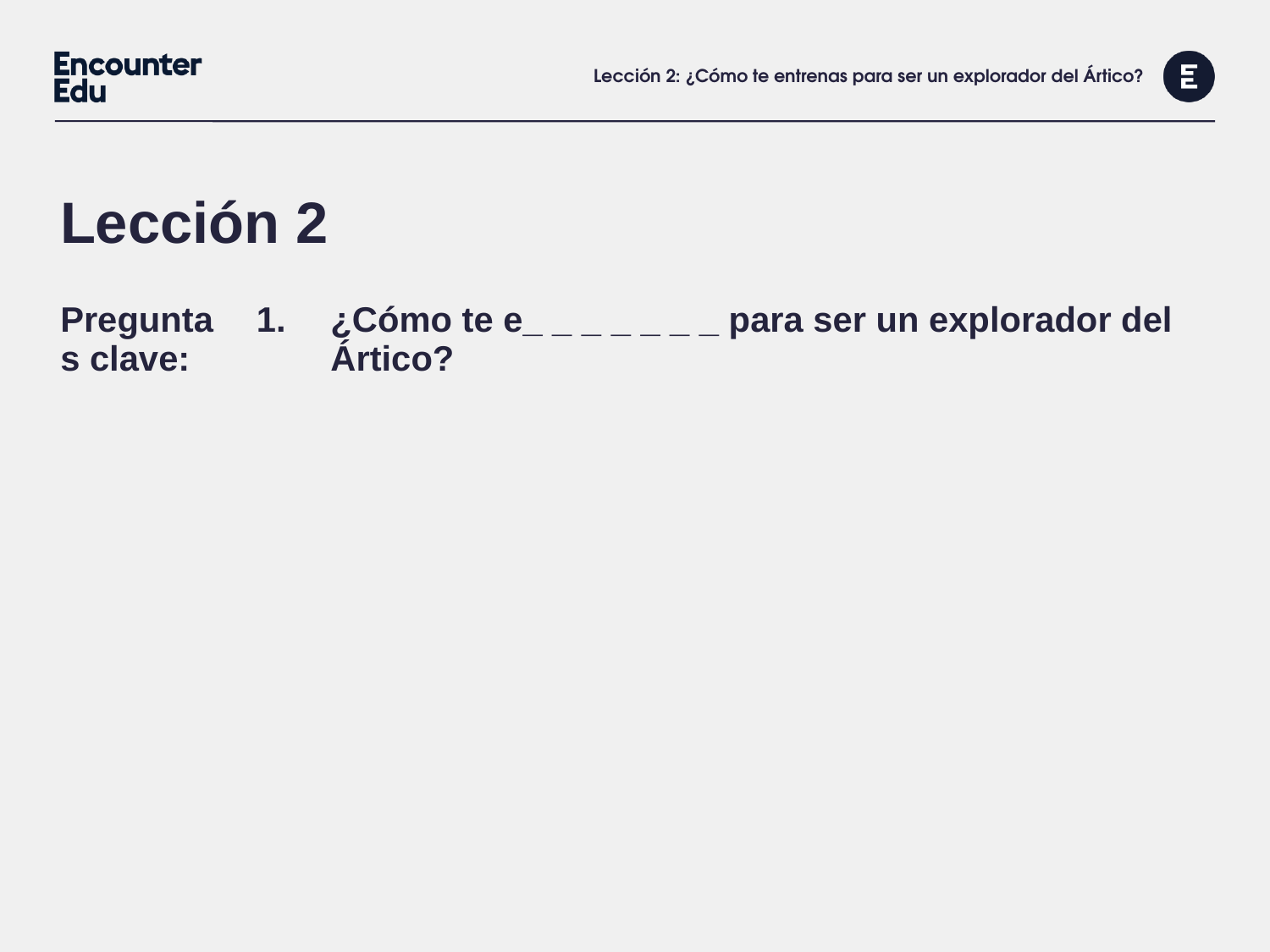

# Lección 2: ¿Cómo te entrenas para ser un explorador del Ártico?
Lección 2
| Preguntas clave: | ¿Cómo te e\_ \_ \_ \_ \_ \_ \_ para ser un explorador del Ártico? |
| --- | --- |